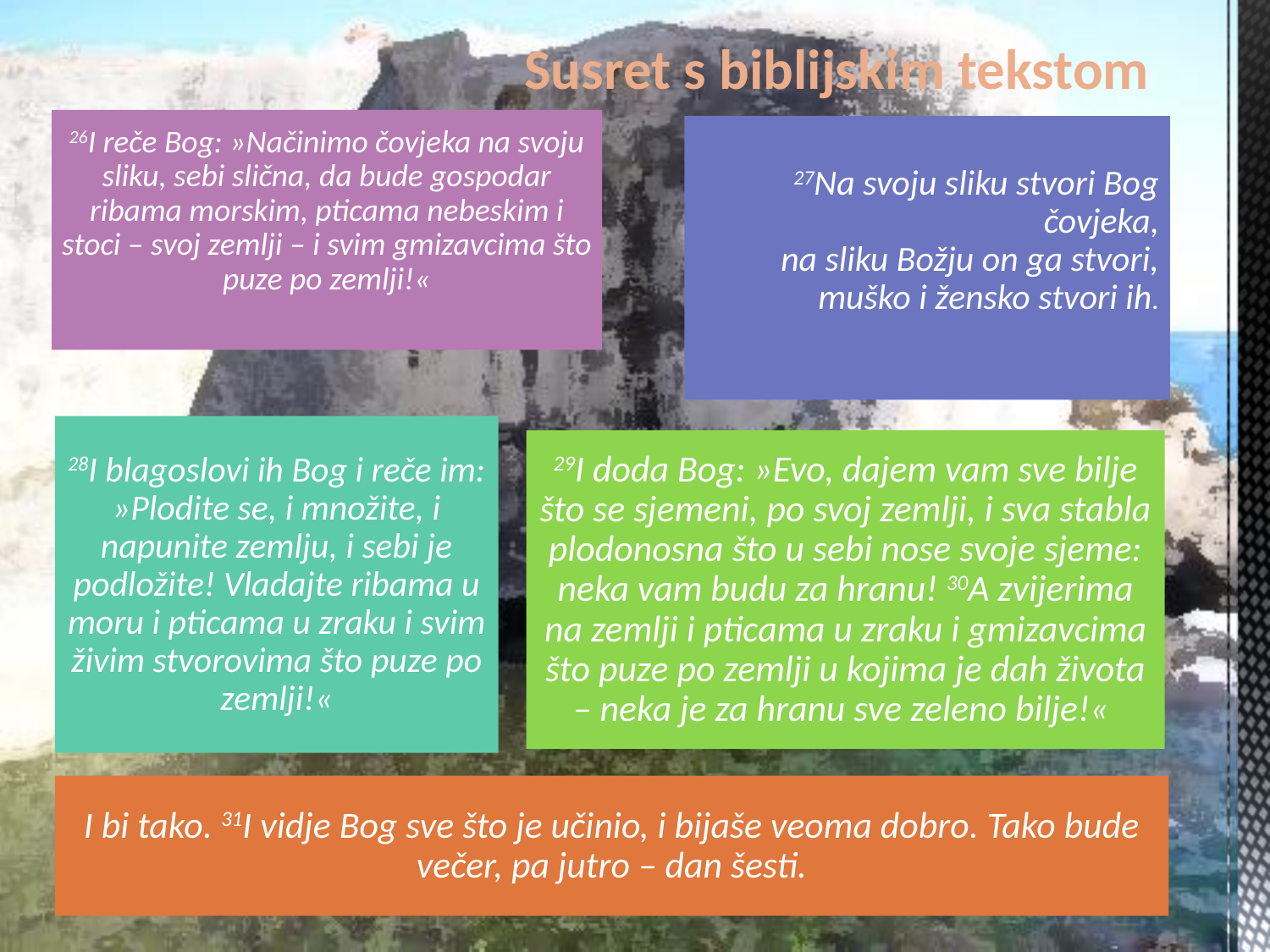

# Susret s biblijskim tekstom
26I reče Bog: »Načinimo čovjeka na svoju sliku, sebi slična, da bude gospodar ribama morskim, pticama nebeskim i stoci – svoj zemlji – i svim gmizavcima što puze po zemlji!«
27Na svoju sliku stvori Bog čovjeka,
na sliku Božju on ga stvori,
muško i žensko stvori ih.
28I blagoslovi ih Bog i reče im: »Plodite se, i množite, i napunite zemlju, i sebi je podložite! Vladajte ribama u moru i pticama u zraku i svim živim stvorovima što puze po zemlji!«
29I doda Bog: »Evo, dajem vam sve bilje što se sjemeni, po svoj zemlji, i sva stabla plodonosna što u sebi nose svoje sjeme: neka vam budu za hranu! 30A zvijerima na zemlji i pticama u zraku i gmizavcima što puze po zemlji u kojima je dah života – neka je za hranu sve zeleno bilje!«
I bi tako. 31I vidje Bog sve što je učinio, i bijaše veoma dobro. Tako bude večer, pa jutro – dan šesti.